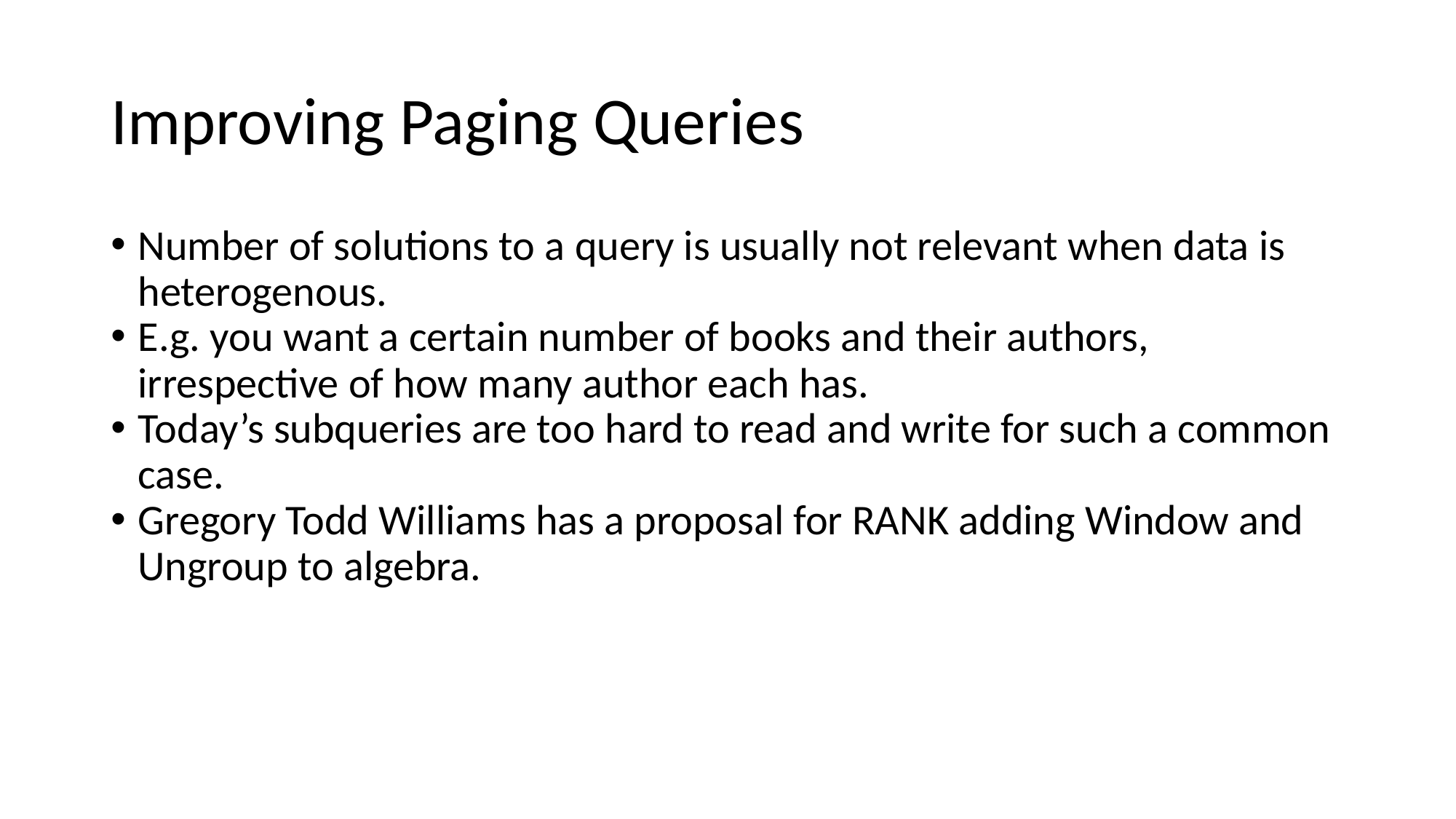

Improving Paging Queries
Number of solutions to a query is usually not relevant when data is heterogenous.
E.g. you want a certain number of books and their authors, irrespective of how many author each has.
Today’s subqueries are too hard to read and write for such a common case.
Gregory Todd Williams has a proposal for RANK adding Window and Ungroup to algebra.